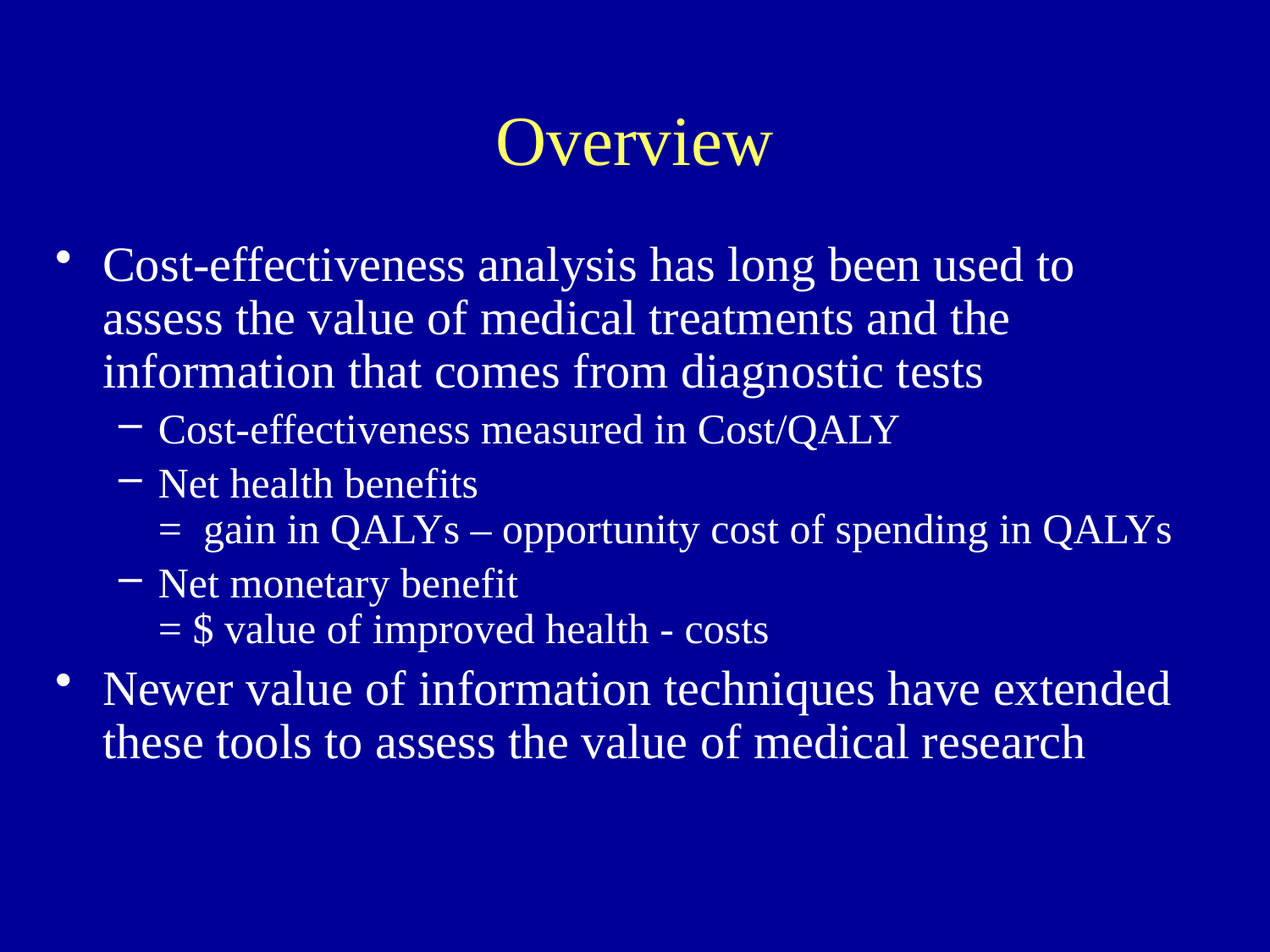

# Overview
Cost-effectiveness analysis has long been used to assess the value of medical treatments and the information that comes from diagnostic tests
Cost-effectiveness measured in Cost/QALY
Net health benefits                                                                 =  gain in QALYs – opportunity cost of spending in QALYs
Net monetary benefit                                                             = $ value of improved health - costs
Newer value of information techniques have extended these tools to assess the value of medical research